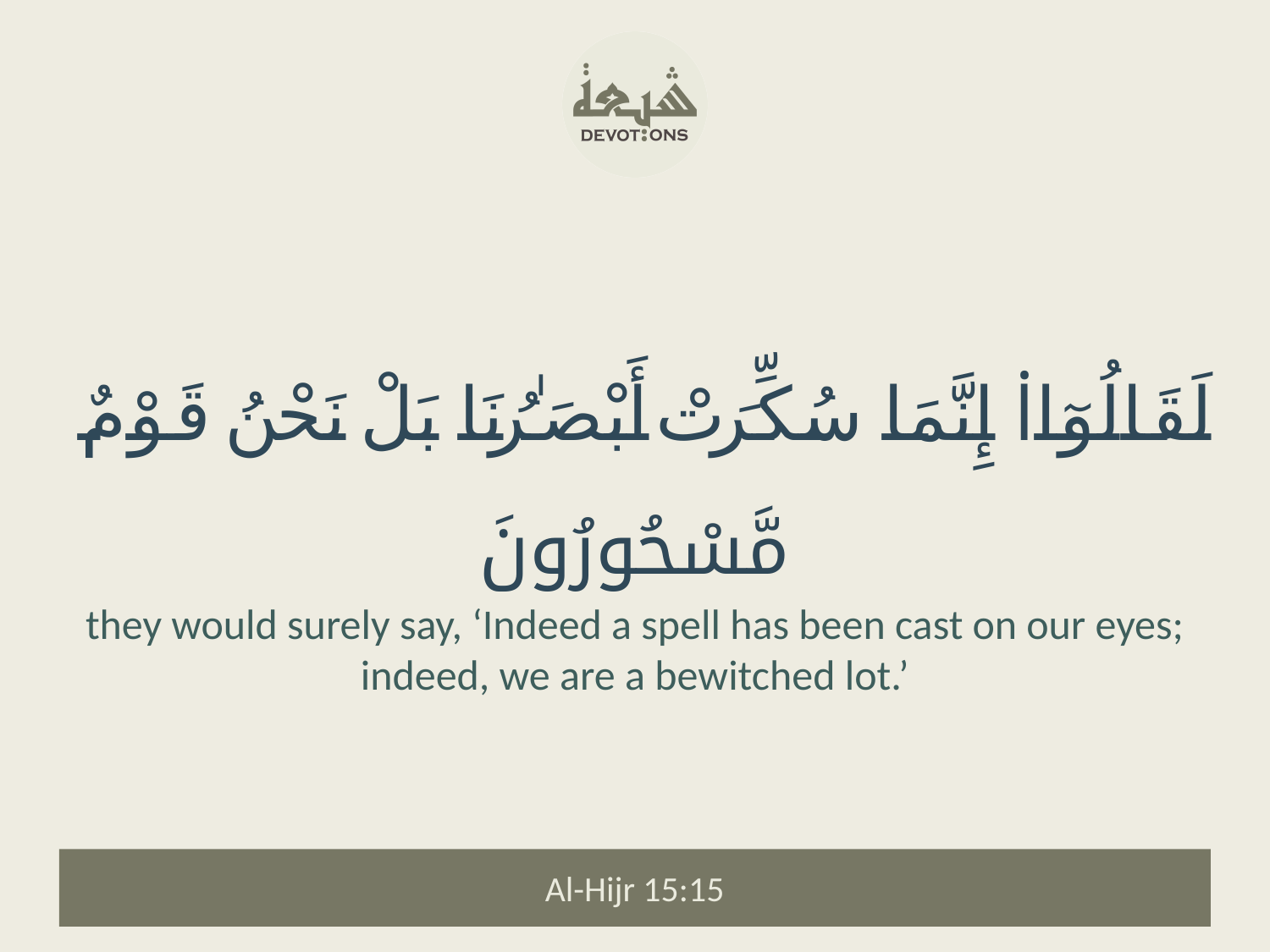

لَقَالُوٓا۟ إِنَّمَا سُكِّرَتْ أَبْصَـٰرُنَا بَلْ نَحْنُ قَوْمٌ مَّسْحُورُونَ
they would surely say, ‘Indeed a spell has been cast on our eyes; indeed, we are a bewitched lot.’
Al-Hijr 15:15